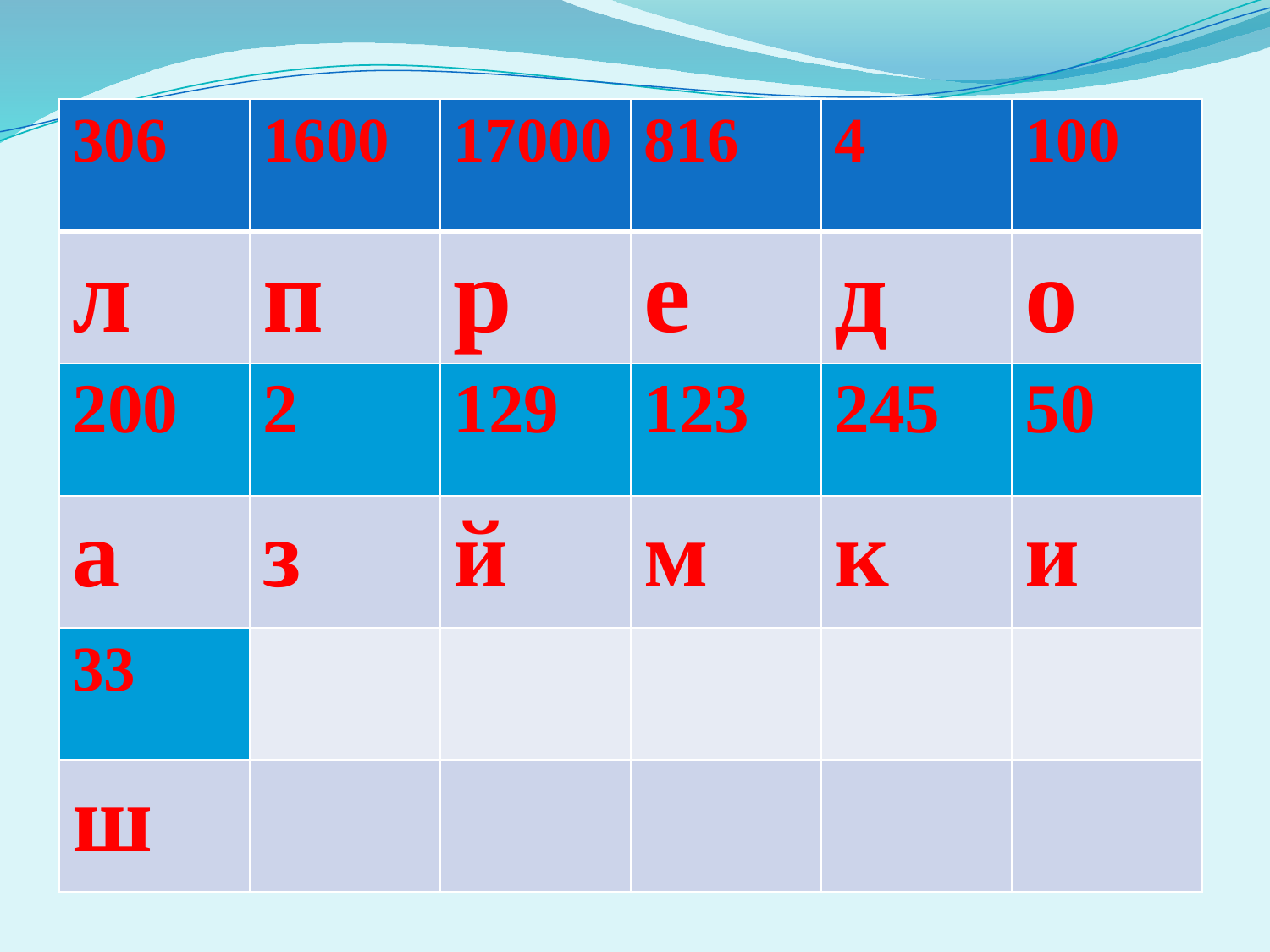

#
| 306 | 1600 | 17000 | 816 | 4 | 100 |
| --- | --- | --- | --- | --- | --- |
| л | п | р | е | д | о |
| 200 | 2 | 129 | 123 | 245 | 50 |
| а | з | й | м | к | и |
| 33 |  |  |  |  |  |
| ш |  |  |  |  |  |